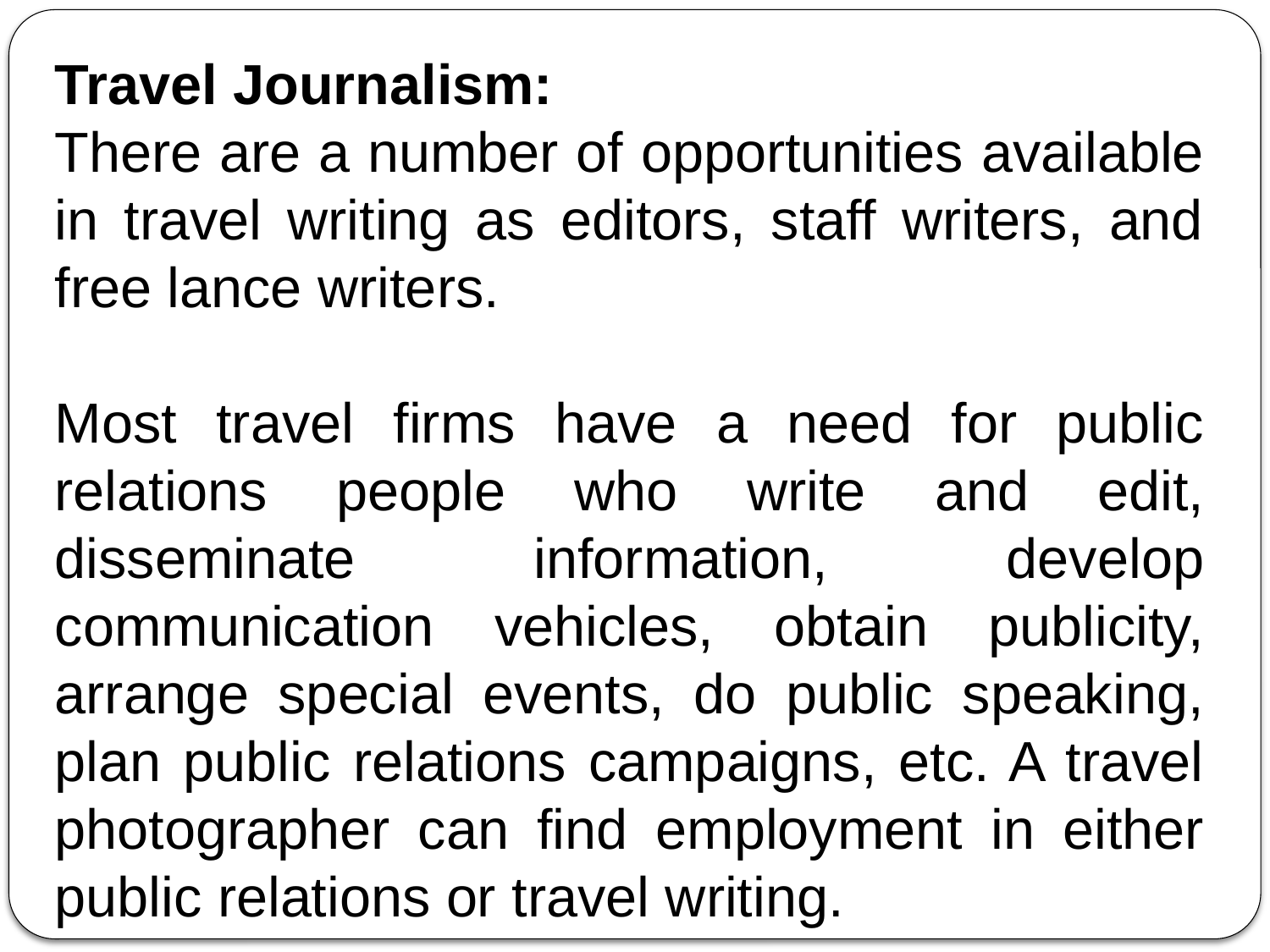

Travel Journalism:
There are a number of opportunities available in travel writing as editors, staff writers, and free lance writers.

Most travel firms have a need for public relations people who write and edit, disseminate information, develop communication vehicles, obtain publicity, arrange special events, do public speaking, plan public relations campaigns, etc. A travel photographer can find employment in either public relations or travel writing.